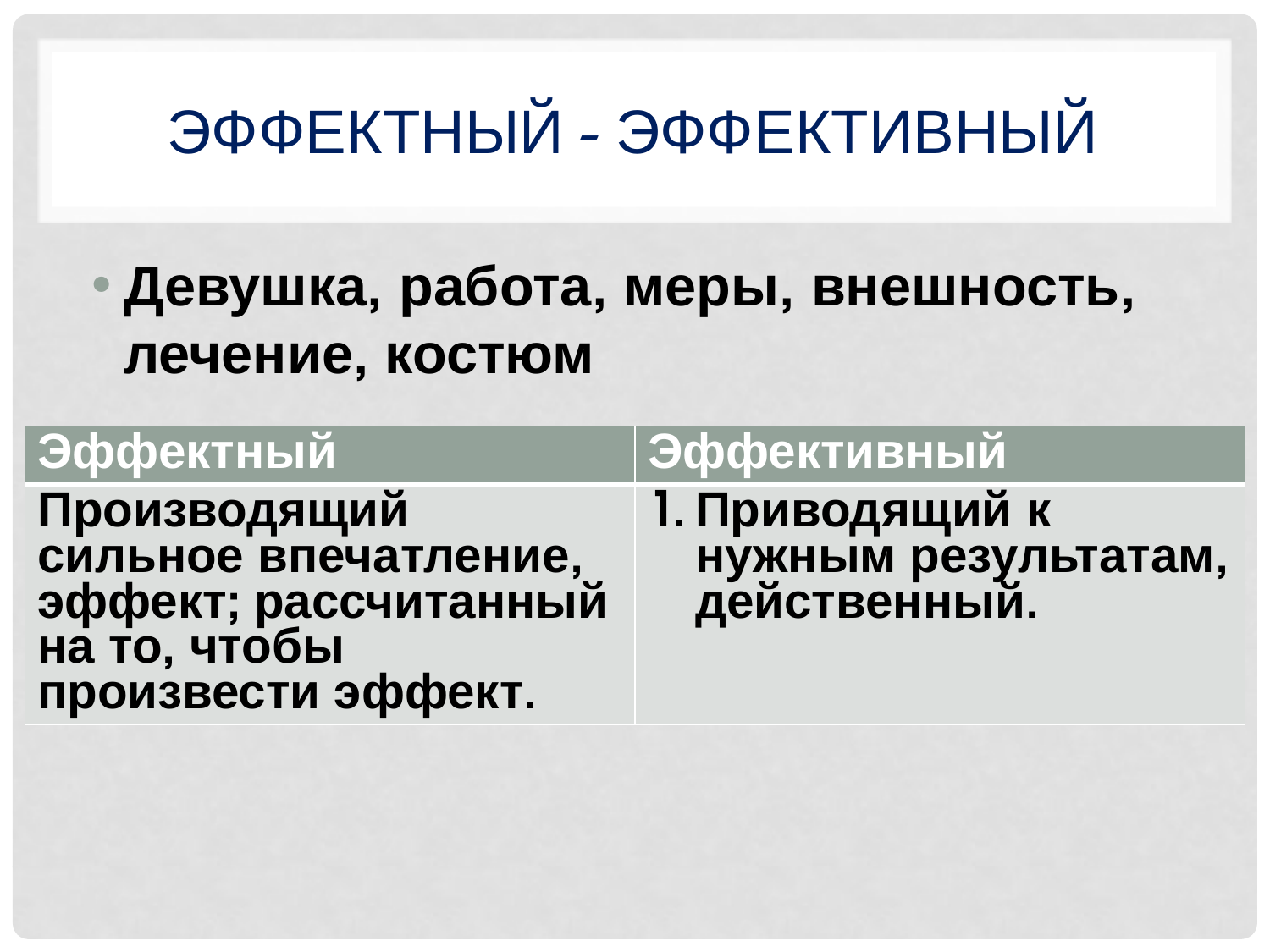

# Эффектный - эффективный
Девушка, работа, меры, внешность, лечение, костюм
| Эффектный | Эффективный |
| --- | --- |
| Производящий сильное впечатление, эффект; рассчитанный на то, чтобы произвести эффект. | Приводящий к нужным результатам, действенный. |